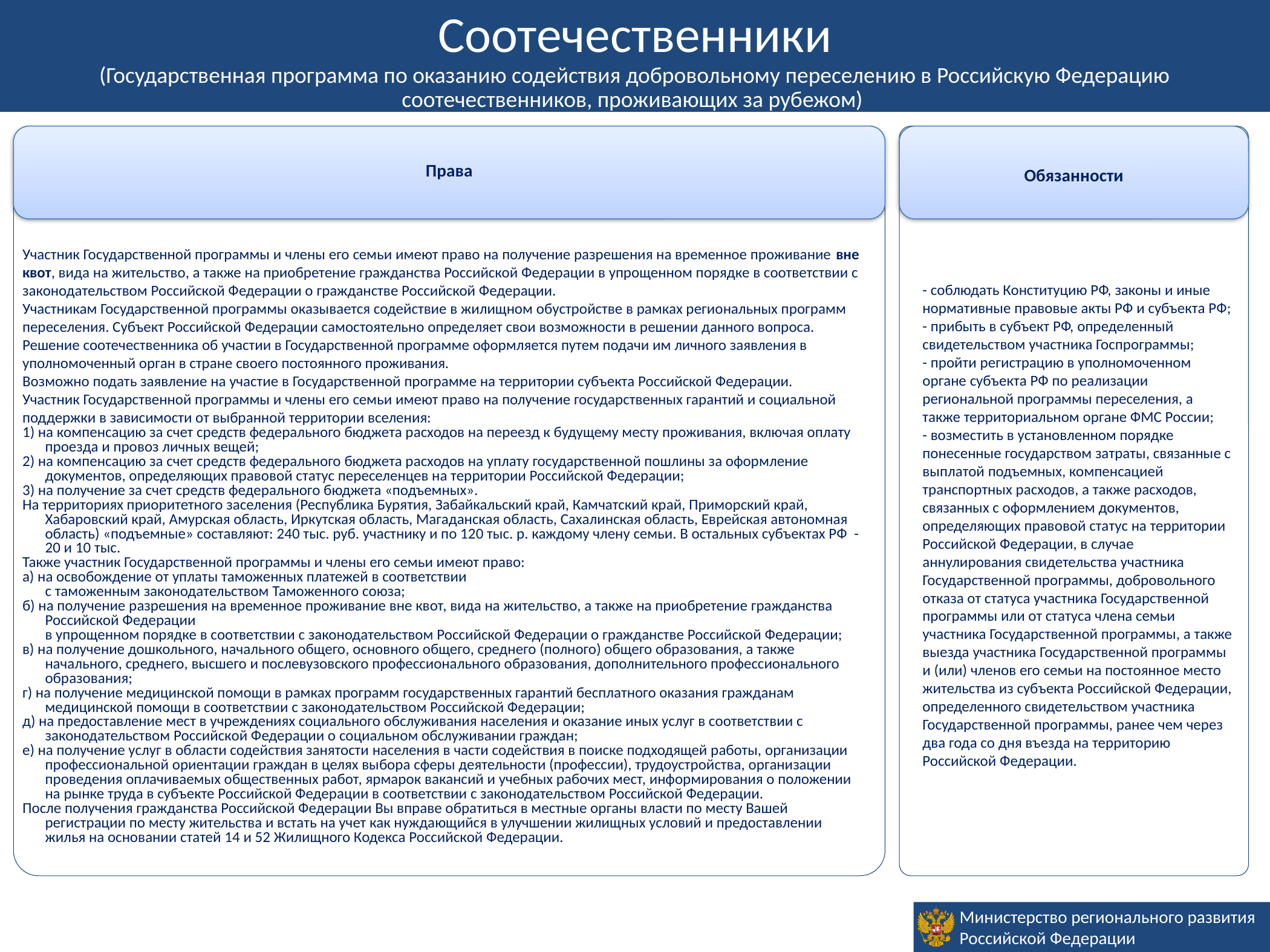

Временное убежище

Соотечественники
(Государственная программа по оказанию содействия добровольному переселению в Российскую Федерацию соотечественников, проживающих за рубежом)

Обязанности

Права

Участник Государственной программы и члены его семьи имеют право на получение разрешения на временное проживание вне квот, вида на жительство, а также на приобретение гражданства Российской Федерации в упрощенном порядке в соответствии с законодательством Российской Федерации о гражданстве Российской Федерации.
Участникам Государственной программы оказывается содействие в жилищном обустройстве в рамках региональных программ переселения. Субъект Российской Федерации самостоятельно определяет свои возможности в решении данного вопроса.
Решение соотечественника об участии в Государственной программе оформляется путем подачи им личного заявления в уполномоченный орган в стране своего постоянного проживания.
Возможно подать заявление на участие в Государственной программе на территории субъекта Российской Федерации.
Участник Государственной программы и члены его семьи имеют право на получение государственных гарантий и социальной поддержки в зависимости от выбранной территории вселения:
1) на компенсацию за счет средств федерального бюджета расходов на переезд к будущему месту проживания, включая оплату проезда и провоз личных вещей;
2) на компенсацию за счет средств федерального бюджета расходов на уплату государственной пошлины за оформление документов, определяющих правовой статус переселенцев на территории Российской Федерации;
3) на получение за счет средств федерального бюджета «подъемных».
На территориях приоритетного заселения (Республика Бурятия, Забайкальский край, Камчатский край, Приморский край, Хабаровский край, Амурская область, Иркутская область, Магаданская область, Сахалинская область, Еврейская автономная область) «подъемные» составляют: 240 тыс. руб. участнику и по 120 тыс. р. каждому члену семьи. В остальных субъектах РФ  - 20 и 10 тыс.
Также участник Государственной программы и члены его семьи имеют право:
а) на освобождение от уплаты таможенных платежей в соответствии
с таможенным законодательством Таможенного союза;
б) на получение разрешения на временное проживание вне квот, вида на жительство, а также на приобретение гражданства Российской Федерации
в упрощенном порядке в соответствии с законодательством Российской Федерации о гражданстве Российской Федерации;
в) на получение дошкольного, начального общего, основного общего, среднего (полного) общего образования, а также начального, среднего, высшего и послевузовского профессионального образования, дополнительного профессионального образования;
г) на получение медицинской помощи в рамках программ государственных гарантий бесплатного оказания гражданам медицинской помощи в соответствии с законодательством Российской Федерации;
д) на предоставление мест в учреждениях социального обслуживания населения и оказание иных услуг в соответствии с законодательством Российской Федерации о социальном обслуживании граждан;
е) на получение услуг в области содействия занятости населения в части содействия в поиске подходящей работы, организации профессиональной ориентации граждан в целях выбора сферы деятельности (профессии), трудоустройства, организации проведения оплачиваемых общественных работ, ярмарок вакансий и учебных рабочих мест, информирования о положении на рынке труда в субъекте Российской Федерации в соответствии с законодательством Российской Федерации.
После получения гражданства Российской Федерации Вы вправе обратиться в местные органы власти по месту Вашей регистрации по месту жительства и встать на учет как нуждающийся в улучшении жилищных условий и предоставлении жилья на основании статей 14 и 52 Жилищного Кодекса Российской Федерации.

- соблюдать Конституцию РФ, законы и иные нормативные правовые акты РФ и субъекта РФ;
- прибыть в субъект РФ, определенный свидетельством участника Госпрограммы;
- пройти регистрацию в уполномоченном органе субъекта РФ по реализации региональной программы переселения, а также территориальном органе ФМС России;
- возместить в установленном порядке понесенные государством затраты, связанные с выплатой подъемных, компенсацией транспортных расходов, а также расходов, связанных с оформлением документов, определяющих правовой статус на территории Российской Федерации, в случае аннулирования свидетельства участника Государственной программы, добровольного отказа от статуса участника Государственной программы или от статуса члена семьи участника Государственной программы, а также выезда участника Государственной программы и (или) членов его семьи на постоянное место жительства из субъекта Российской Федерации, определенного свидетельством участника Государственной программы, ранее чем через два года со дня въезда на территорию Российской Федерации.